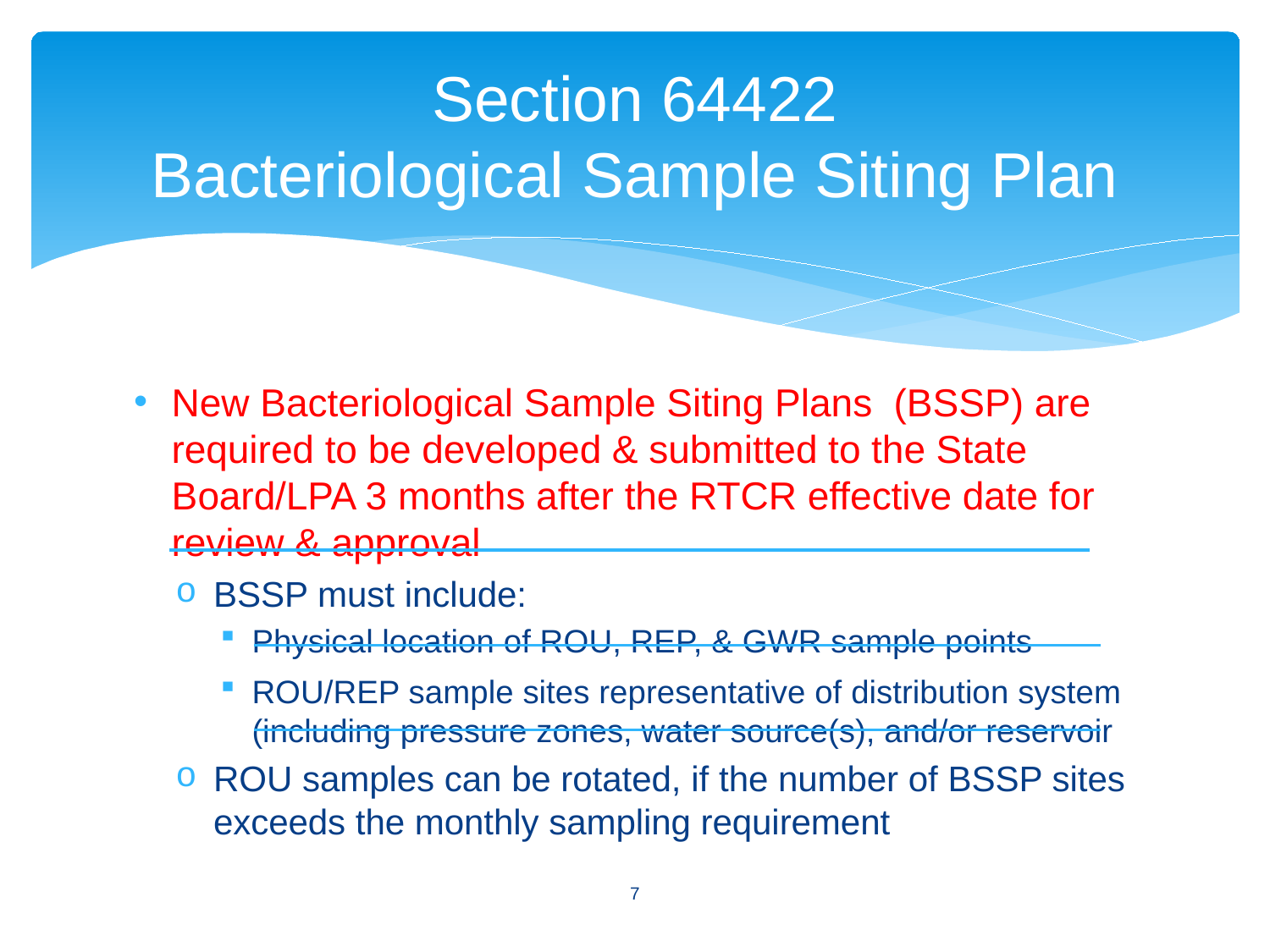

# Section 64422 Bacteriological Sample Siting Plan
New Bacteriological Sample Siting Plans  (BSSP) are required to be developed & submitted to the State Board/LPA 3 months after the RTCR effective date for review & approval
BSSP must include:
Physical location of ROU, REP, & GWR sample points
ROU/REP sample sites representative of distribution system (including pressure zones, water source(s), and/or reservoir
ROU samples can be rotated, if the number of BSSP sites exceeds the monthly sampling requirement

7